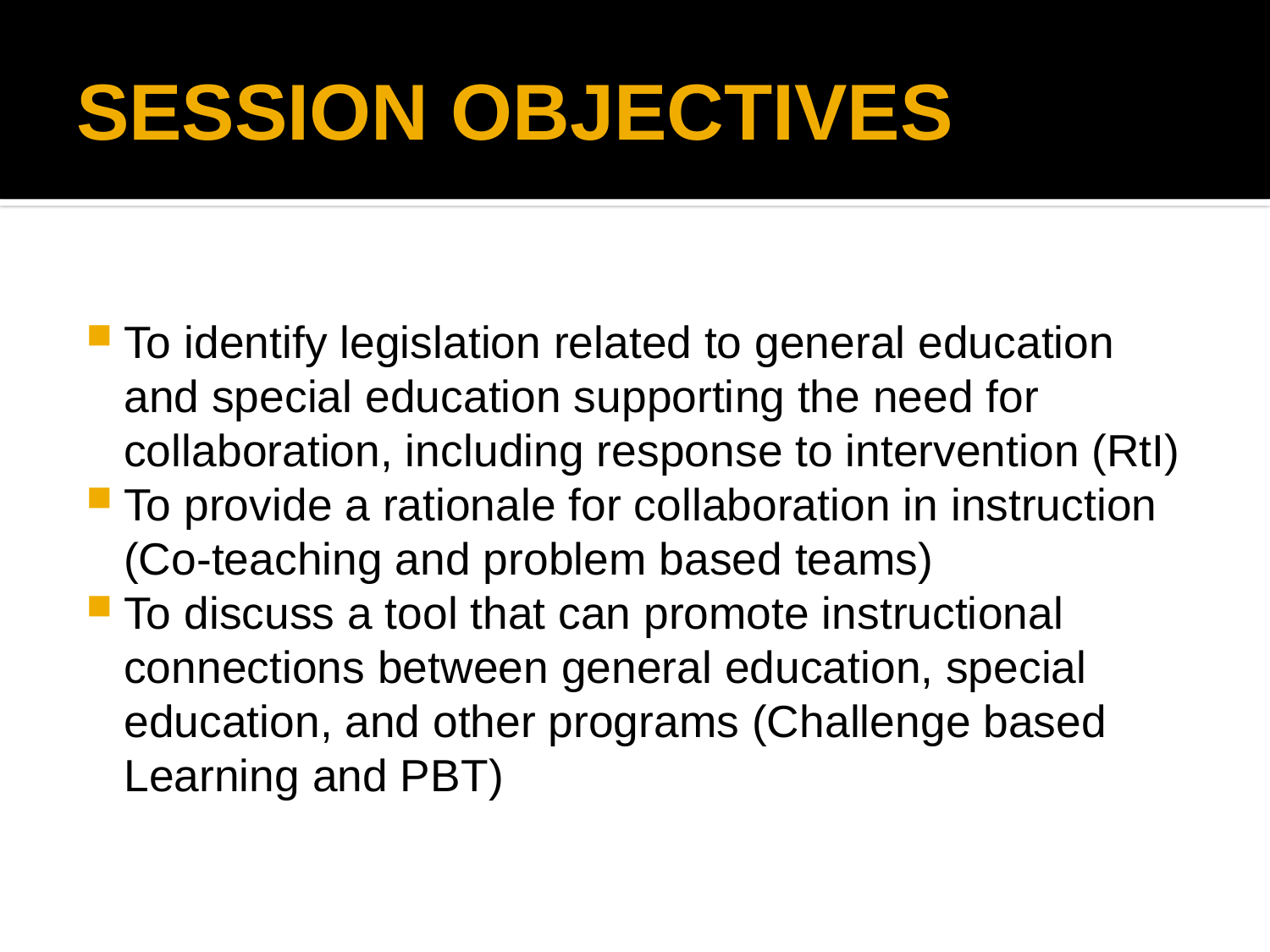

# SESSION OBJECTIVES

To identify legislation related to general education and special education supporting the need for collaboration, including response to intervention (RtI)
To provide a rationale for collaboration in instruction (Co-teaching and problem based teams)
To discuss a tool that can promote instructional connections between general education, special education, and other programs (Challenge based Learning and PBT)